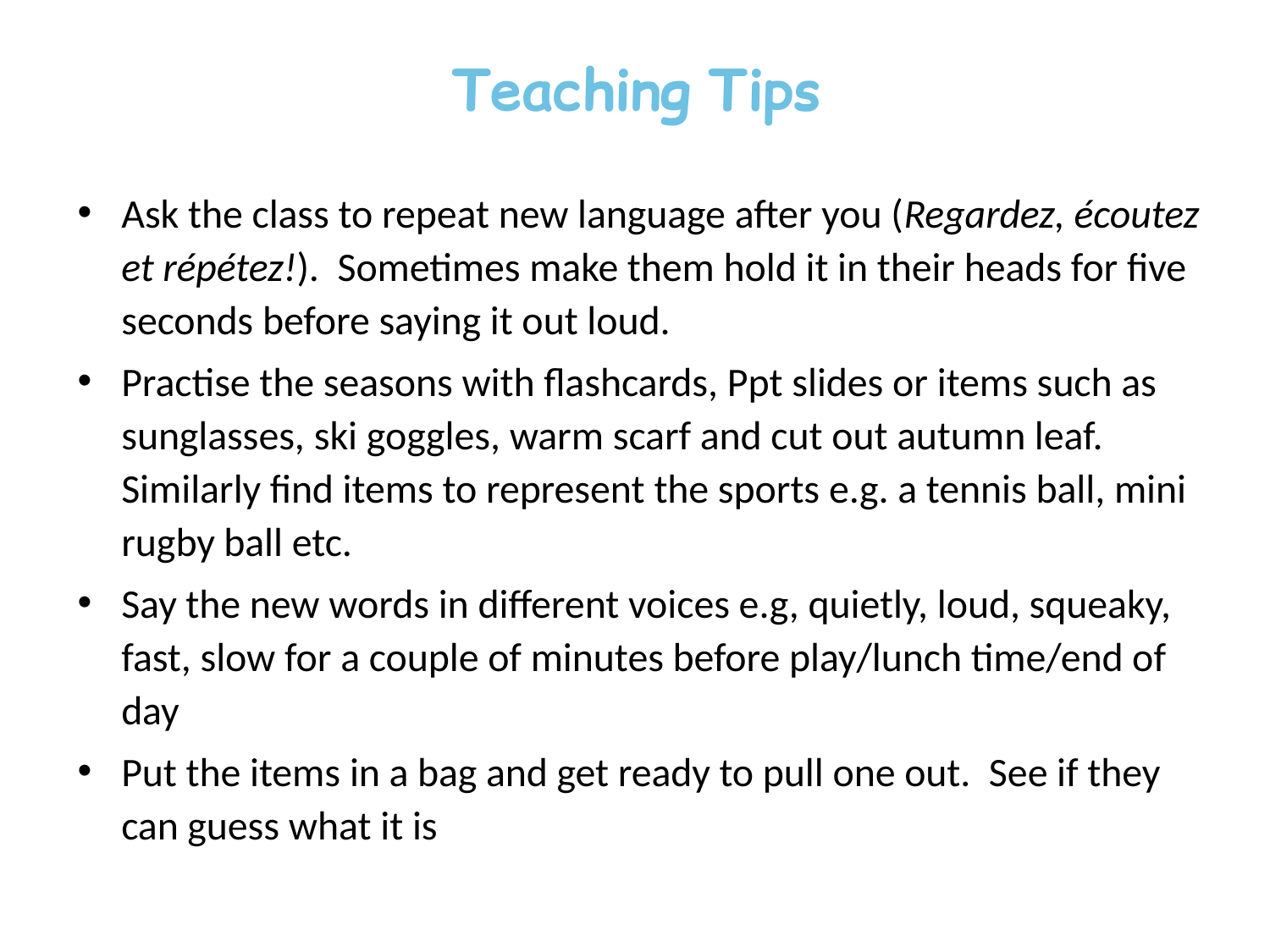

# Teaching Tips
Ask the class to repeat new language after you (Regardez, écoutez et répétez!).  Sometimes make them hold it in their heads for five seconds before saying it out loud.
Practise the seasons with flashcards, Ppt slides or items such as sunglasses, ski goggles, warm scarf and cut out autumn leaf.  Similarly find items to represent the sports e.g. a tennis ball, mini rugby ball etc.
Say the new words in different voices e.g, quietly, loud, squeaky, fast, slow for a couple of minutes before play/lunch time/end of day
Put the items in a bag and get ready to pull one out.  See if they can guess what it is